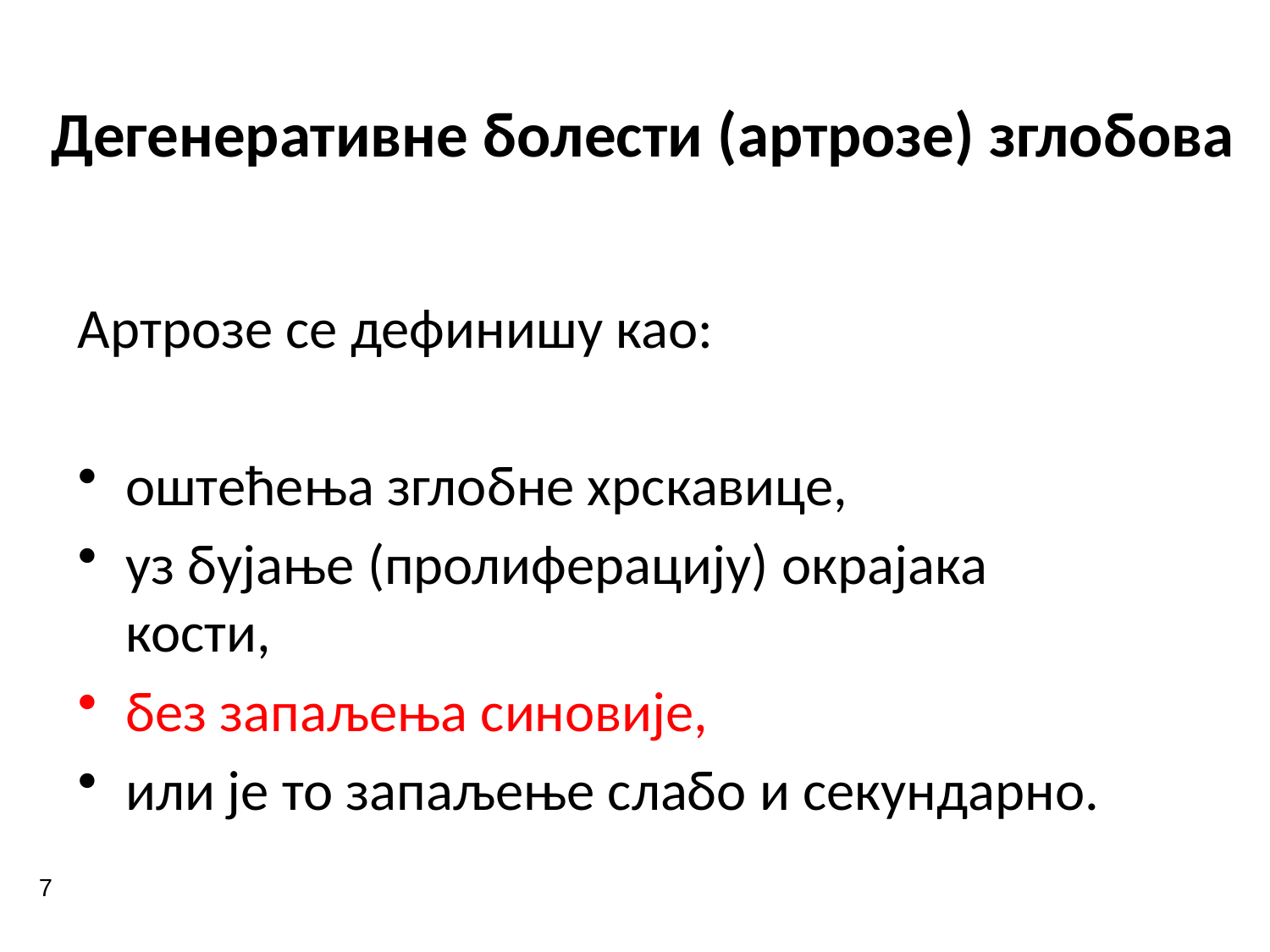

# Дегенеративне болести (артрозе) зглобова

Артрозе се дефинишу као:

оштећења зглобне хрскавице,
уз бујање (пролиферацију) окрајака кости,
без запаљења синовије,
или је то запаљење слабо и секундарно.
7